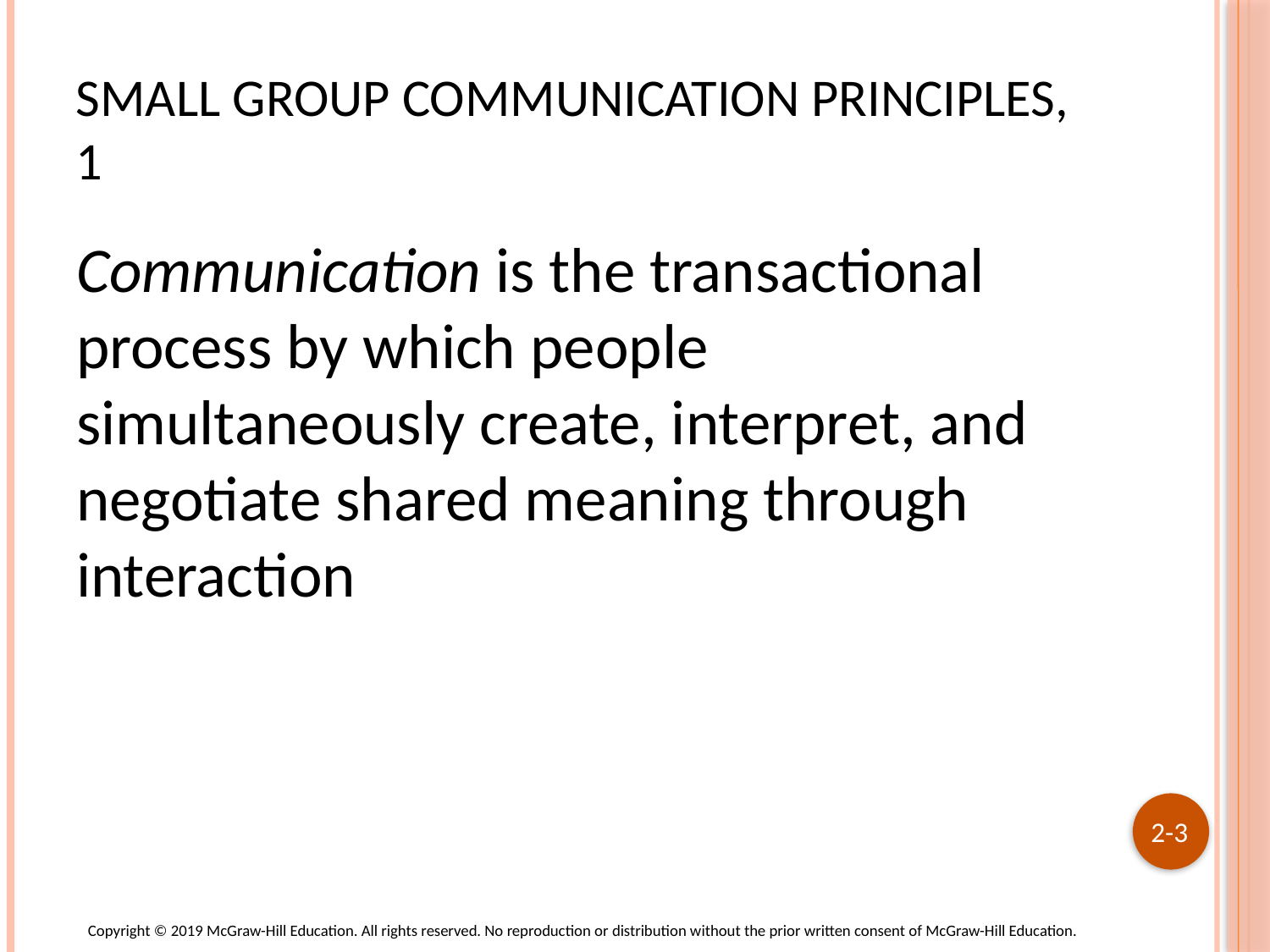

# Small Group Communication Principles, 1
Communication is the transactional process by which people simultaneously create, interpret, and negotiate shared meaning through interaction